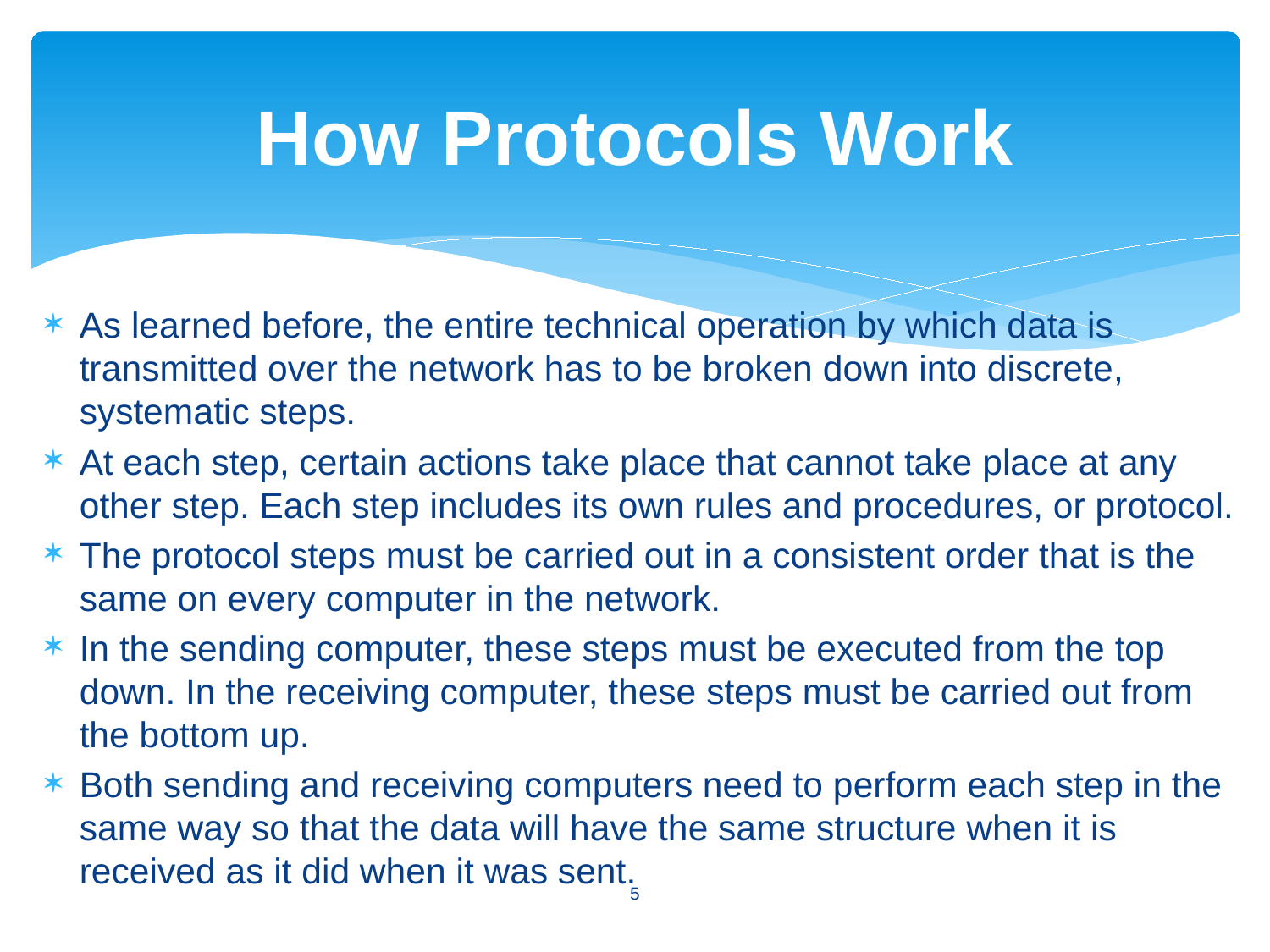

# How Protocols Work
As learned before, the entire technical operation by which data is transmitted over the network has to be broken down into discrete, systematic steps.
At each step, certain actions take place that cannot take place at any other step. Each step includes its own rules and procedures, or protocol.
The protocol steps must be carried out in a consistent order that is the same on every computer in the network.
In the sending computer, these steps must be executed from the top down. In the receiving computer, these steps must be carried out from the bottom up.
Both sending and receiving computers need to perform each step in the same way so that the data will have the same structure when it is received as it did when it was sent.

5